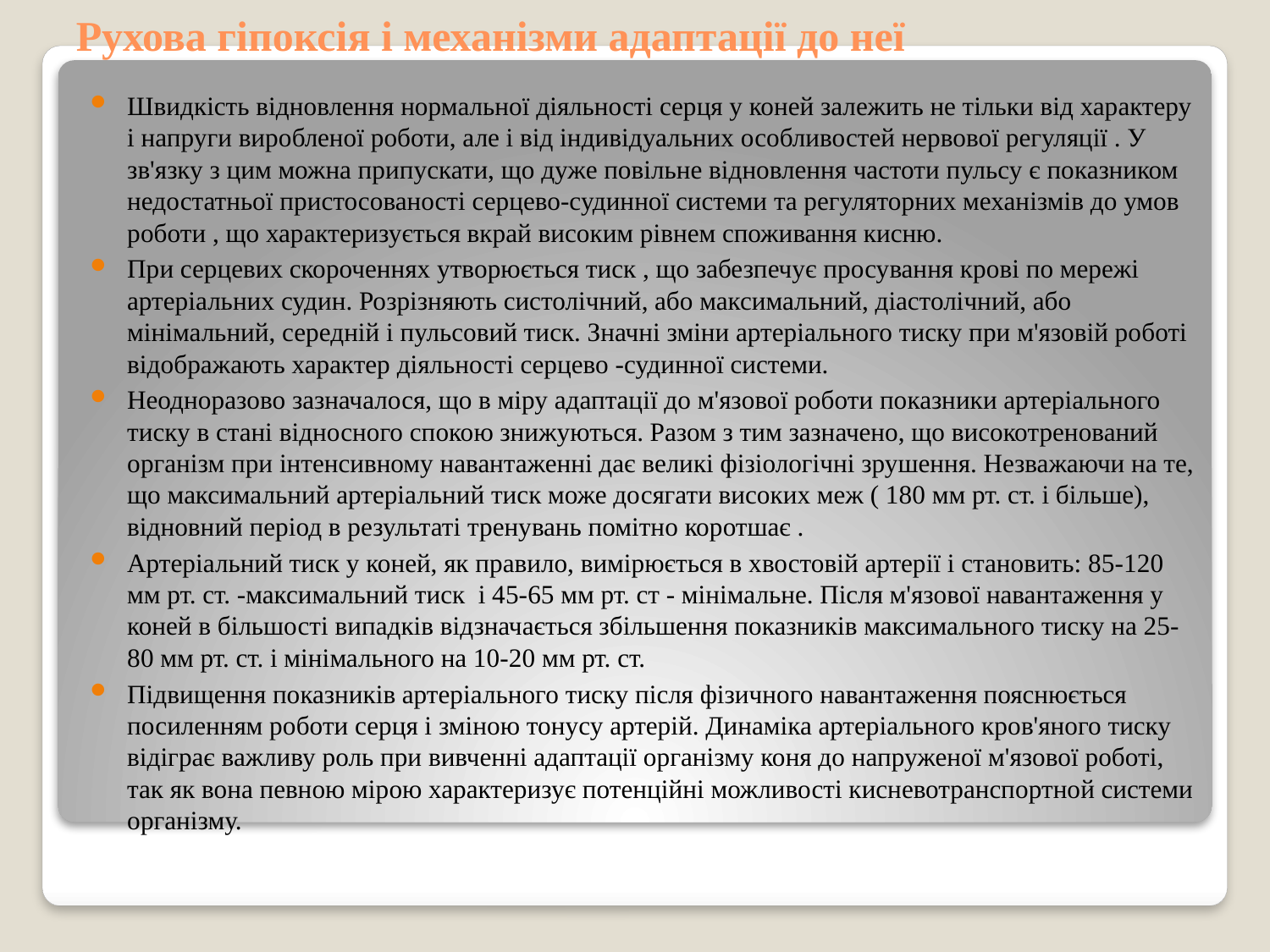

# Рухова гіпоксія і механізми адаптації до неї
Швидкість відновлення нормальної діяльності серця у коней залежить не тільки від характеру і напруги виробленої роботи, але і від індивідуальних особливостей нервової регуляції . У зв'язку з цим можна припускати, що дуже повільне відновлення частоти пульсу є показником недостатньої пристосованості серцево-судинної системи та регуляторних механізмів до умов роботи , що характеризується вкрай високим рівнем споживання кисню.
При серцевих скороченнях утворюється тиск , що забезпечує просування крові по мережі артеріальних судин. Розрізняють систолічний, або максимальний, діастолічний, або мінімальний, середній і пульсовий тиск. Значні зміни артеріального тиску при м'язовій роботі відображають характер діяльності серцево -судинної системи.
Неодноразово зазначалося, що в міру адаптації до м'язової роботи показники артеріального тиску в стані відносного спокою знижуються. Разом з тим зазначено, що високотренований організм при інтенсивному навантаженні дає великі фізіологічні зрушення. Незважаючи на те, що максимальний артеріальний тиск може досягати високих меж ( 180 мм рт. ст. і більше), відновний період в результаті тренувань помітно коротшає .
Артеріальний тиск у коней, як правило, вимірюється в хвостовій артерії і становить: 85-120 мм рт. ст. -максимальний тиск  і 45-65 мм рт. ст - мінімальне. Після м'язової навантаження у коней в більшості випадків відзначається збільшення показників максимального тиску на 25-80 мм рт. ст. і мінімального на 10-20 мм рт. ст.
Підвищення показників артеріального тиску після фізичного навантаження пояснюється посиленням роботи серця і зміною тонусу артерій. Динаміка артеріального кров'яного тиску відіграє важливу роль при вивченні адаптації організму коня до напруженої м'язової роботі, так як вона певною мірою характеризує потенційні можливості кисневотранспортной системи організму.